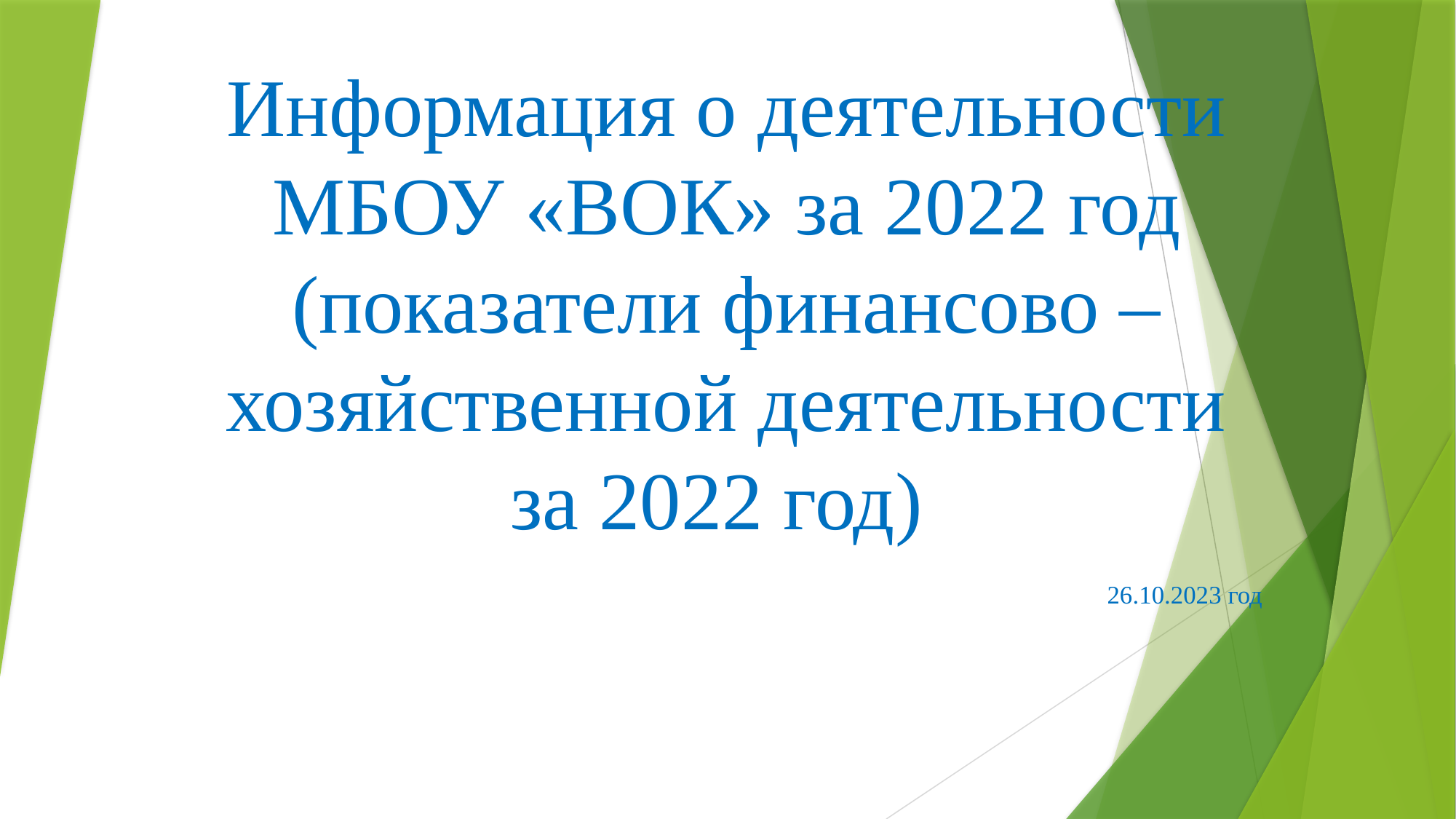

# Информация о деятельности МБОУ «ВОК» за 2022 год (показатели финансово – хозяйственной деятельности за 2022 год)

26.10.2023 год